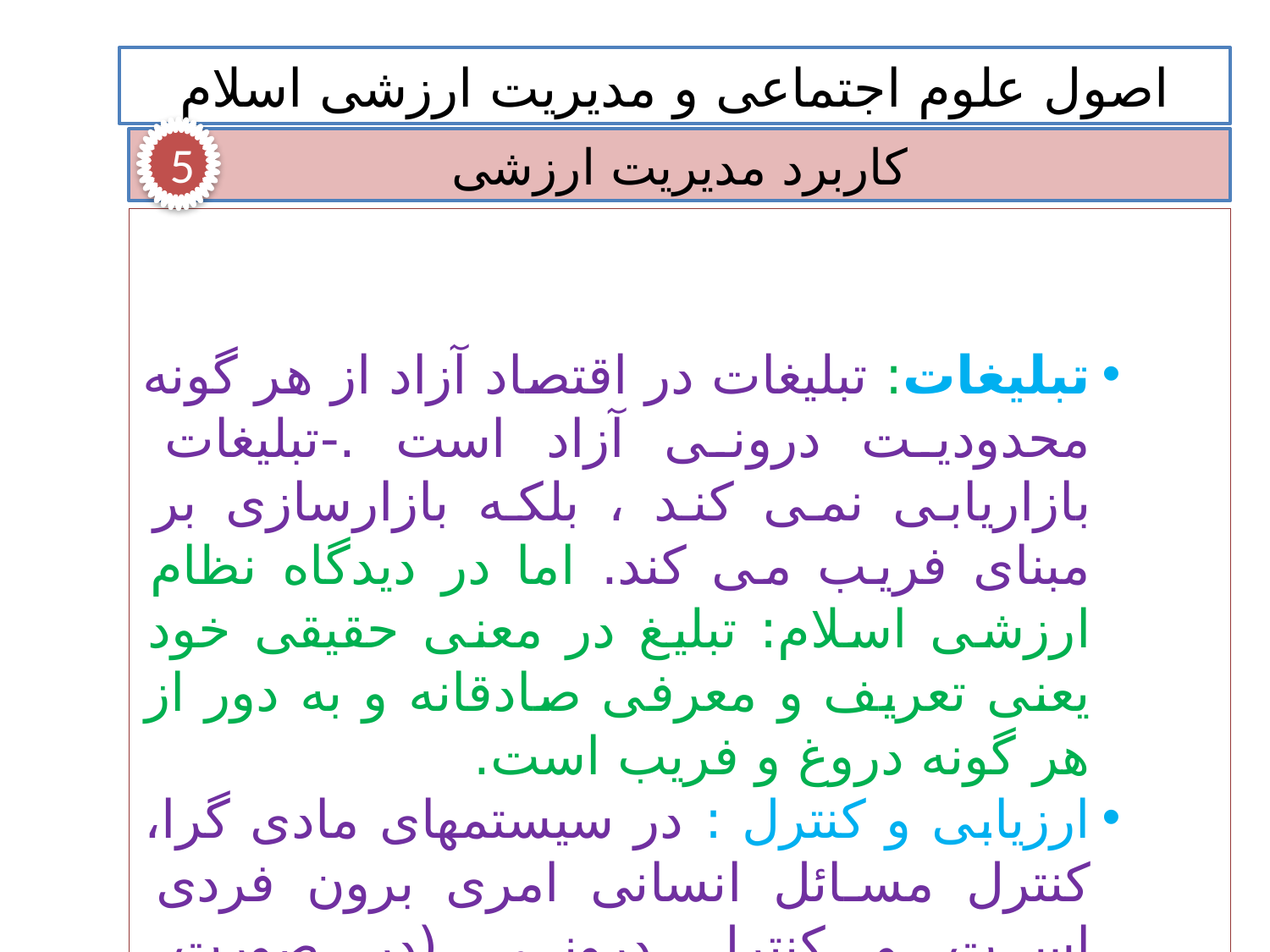

اصول علوم اجتماعی و مدیریت ارزشی اسلام
5
کاربرد مدیریت ارزشی
اهم تفاوتهای مدیریت ارزشی اسلامی با دیگر مدیریتها:
تبلیغات: تبلیغات در اقتصاد آزاد از هر گونه محدودیت درونی آزاد است .-تبلیغات بازاریابی نمی کند ، بلکه بازارسازی بر مبنای فریب می کند. اما در دیدگاه نظام ارزشی اسلام: تبلیغ در معنی حقیقی خود یعنی تعریف و معرفی صادقانه و به دور از هر گونه دروغ و فریب است.
ارزیابی و کنترل : در سیستمهای مادی گرا، کنترل مسائل انسانی امری برون فردی است و کنترل درونی (در صورت وجود )بحثی ثانوی است. در نظام ارزشی اسلامی ، کنترل ، امری درونی است و کنترل بیرونی مکمل آن است. کنترل غیبی و الهی هم امکان خطا را کاهش می دهد.